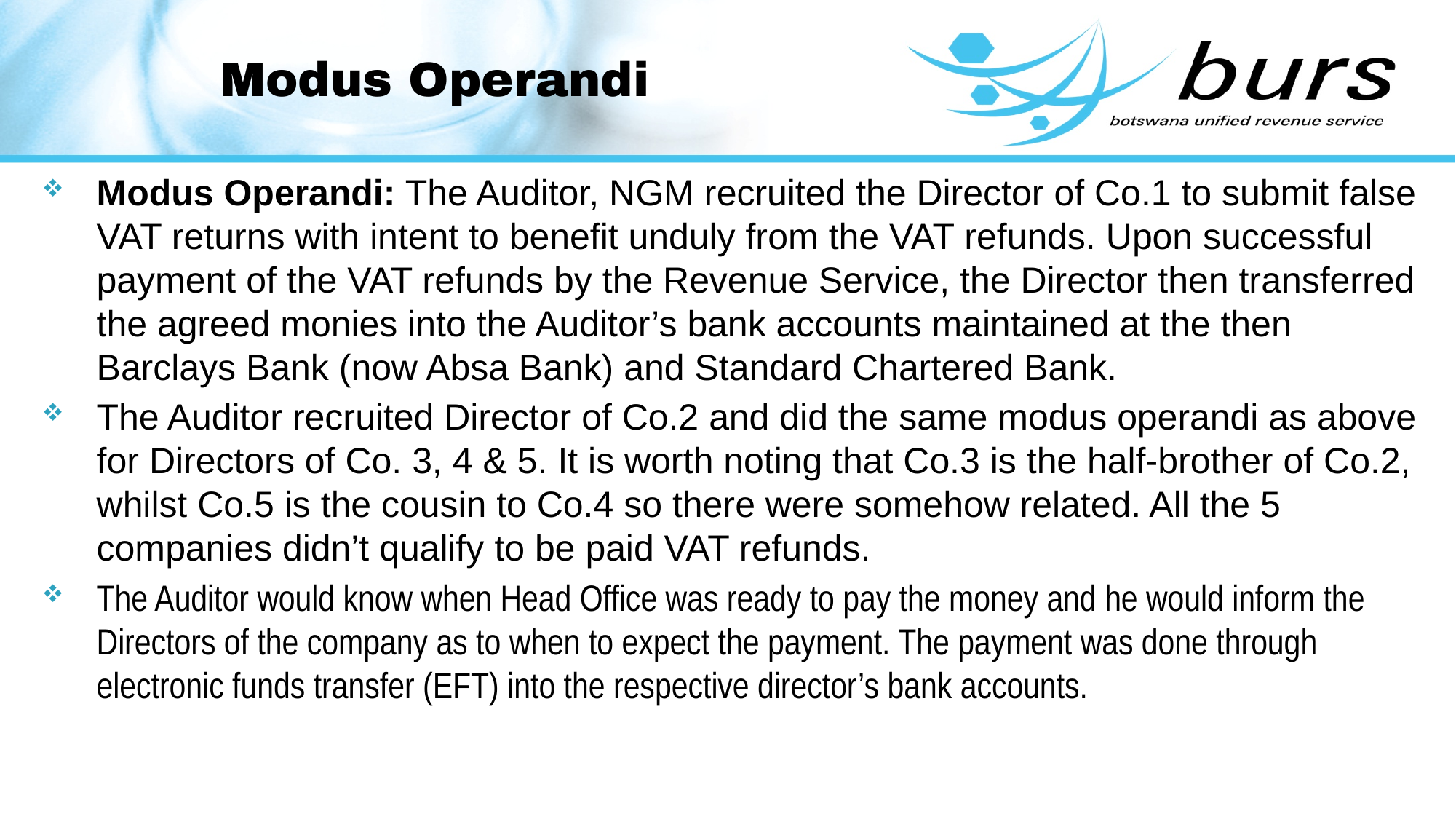

# Modus Operandi
Modus Operandi: The Auditor, NGM recruited the Director of Co.1 to submit false VAT returns with intent to benefit unduly from the VAT refunds. Upon successful payment of the VAT refunds by the Revenue Service, the Director then transferred the agreed monies into the Auditor’s bank accounts maintained at the then Barclays Bank (now Absa Bank) and Standard Chartered Bank.
The Auditor recruited Director of Co.2 and did the same modus operandi as above for Directors of Co. 3, 4 & 5. It is worth noting that Co.3 is the half-brother of Co.2, whilst Co.5 is the cousin to Co.4 so there were somehow related. All the 5 companies didn’t qualify to be paid VAT refunds.
The Auditor would know when Head Office was ready to pay the money and he would inform the Directors of the company as to when to expect the payment. The payment was done through electronic funds transfer (EFT) into the respective director’s bank accounts.